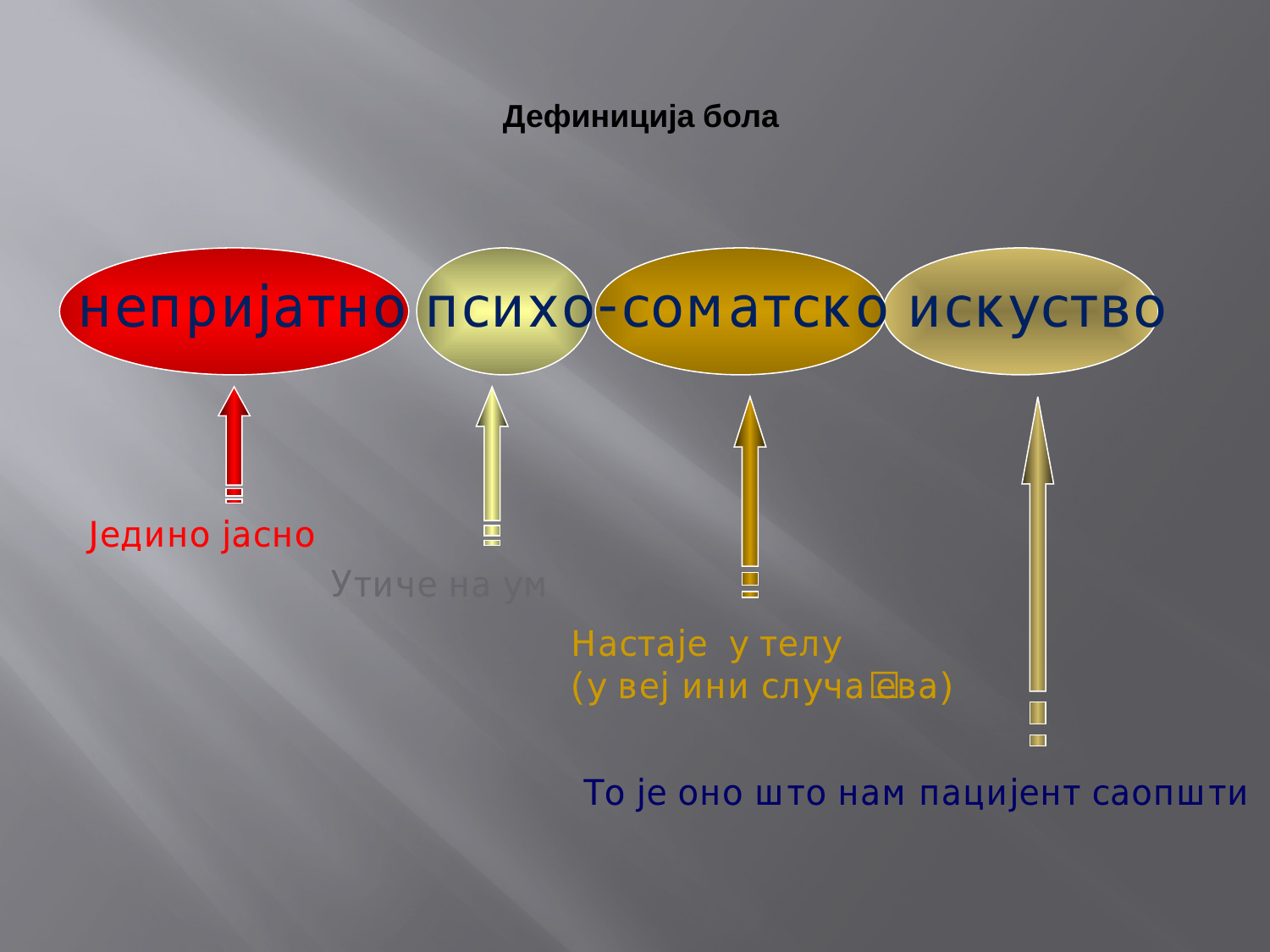

Дефиниција бола

непријатно психо-соматско искуство

Једино јасно
Утиче на ум

Настаје  у телу
(у већини случајева)
То је оно што нам пацијент саопшти